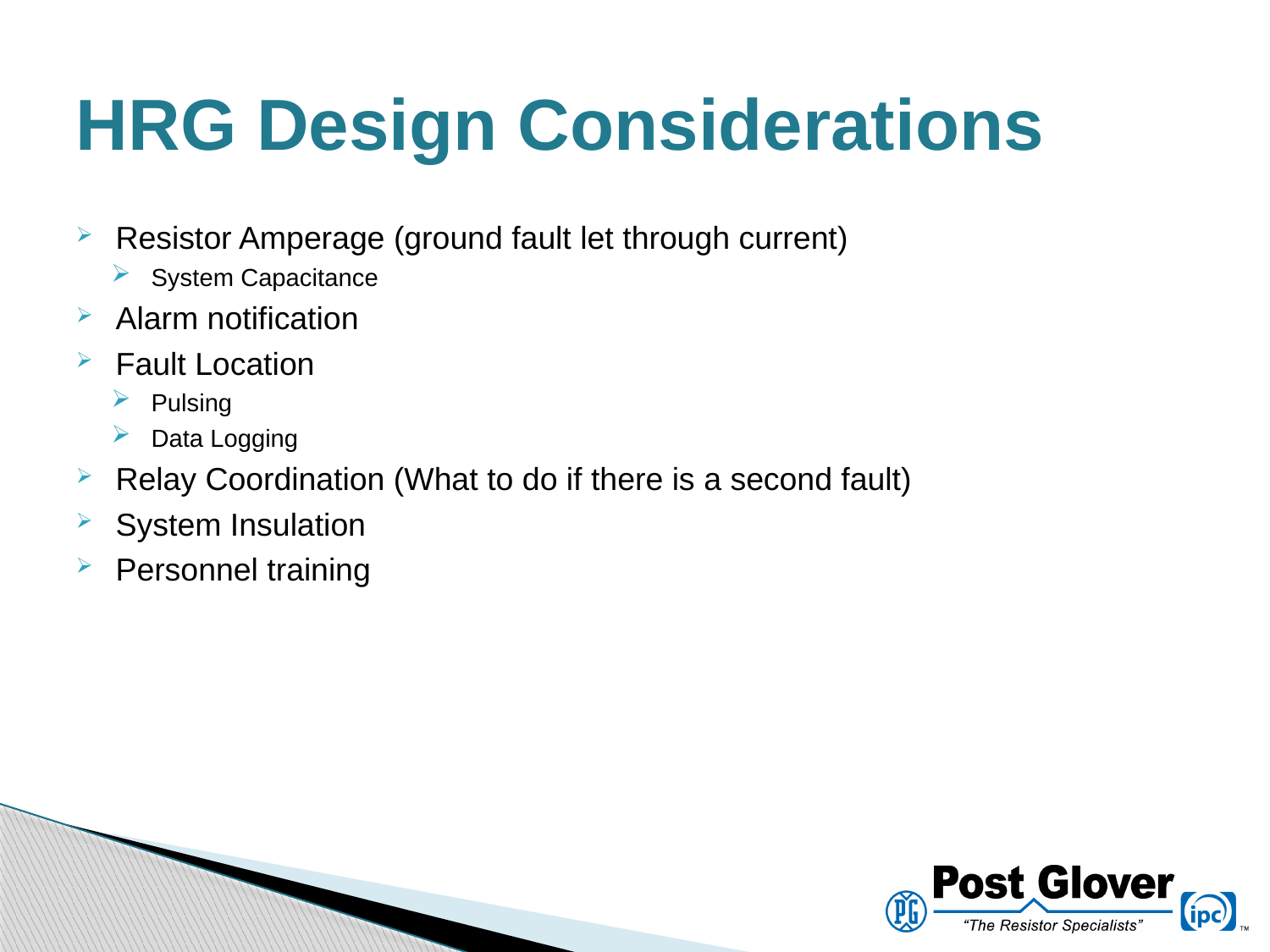

# HRG Design Considerations
Resistor Amperage (ground fault let through current)
System Capacitance
Alarm notification
Fault Location
Pulsing
Data Logging
Relay Coordination (What to do if there is a second fault)
System Insulation
Personnel training